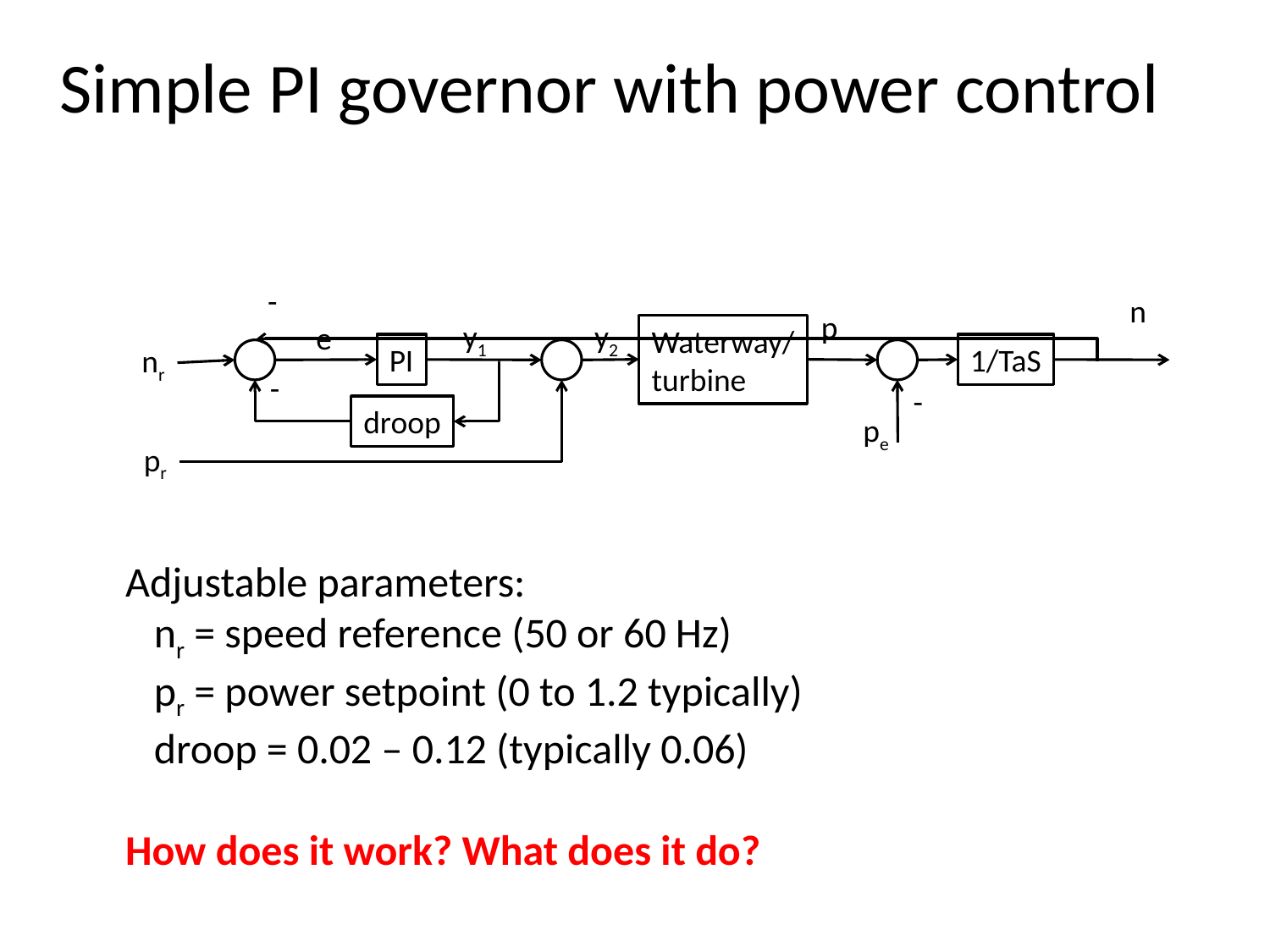

Simple PI governor with power control
-
n
p
y1
y2
e
Waterway/
turbine
PI
1/TaS
nr

-
-
droop
pe
pr
Adjustable parameters:
   nr = speed reference (50 or 60 Hz)
   pr = power setpoint (0 to 1.2 typically)
   droop = 0.02 – 0.12 (typically 0.06)

How does it work? What does it do?